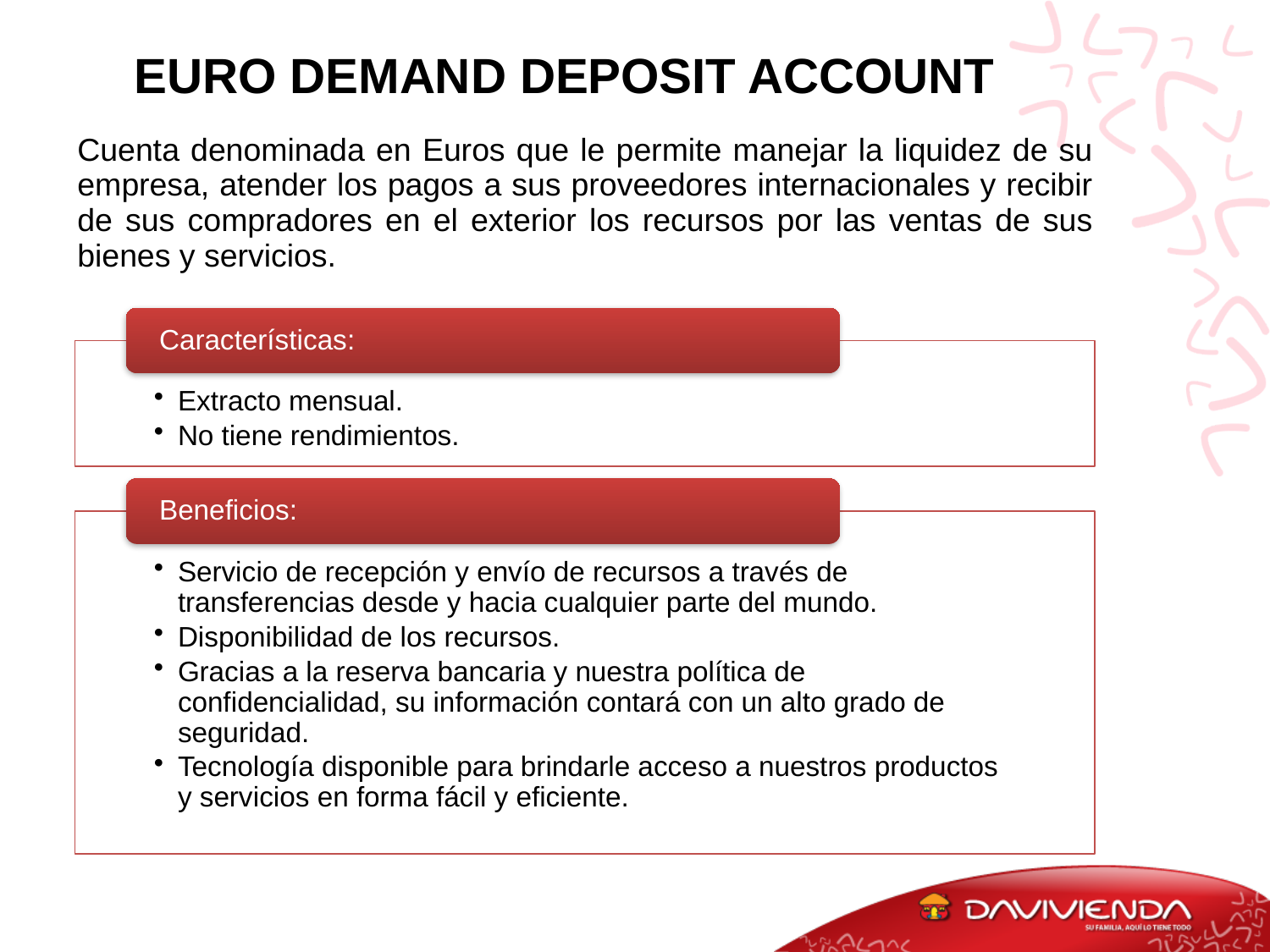

# EURO DEMAND DEPOSIT ACCOUNT
Cuenta denominada en Euros que le permite manejar la liquidez de su empresa, atender los pagos a sus proveedores internacionales y recibir de sus compradores en el exterior los recursos por las ventas de sus bienes y servicios.

Extracto mensual.
No tiene rendimientos.
Características:
Servicio de recepción y envío de recursos a través de transferencias desde y hacia cualquier parte del mundo.
Disponibilidad de los recursos.
Gracias a la reserva bancaria y nuestra política de confidencialidad, su información contará con un alto grado de seguridad.
Tecnología disponible para brindarle acceso a nuestros productos y servicios en forma fácil y eficiente.
Beneficios: